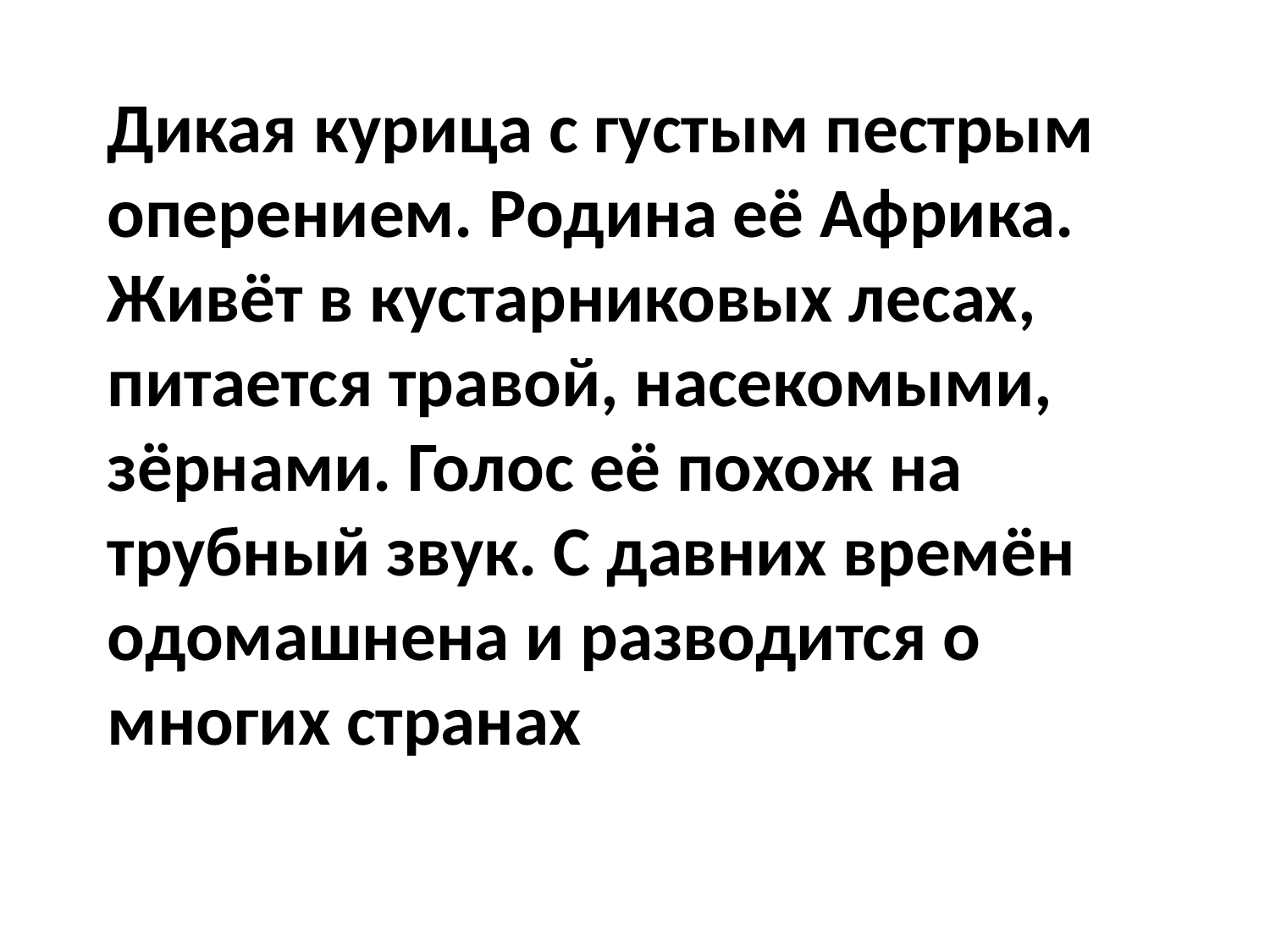

Дикая курица с густым пестрым оперением. Родина её Африка. Живёт в кустарниковых лесах, питается травой, насекомыми, зёрнами. Голос её похож на трубный звук. С давних времён одомашнена и разводится о многих странах